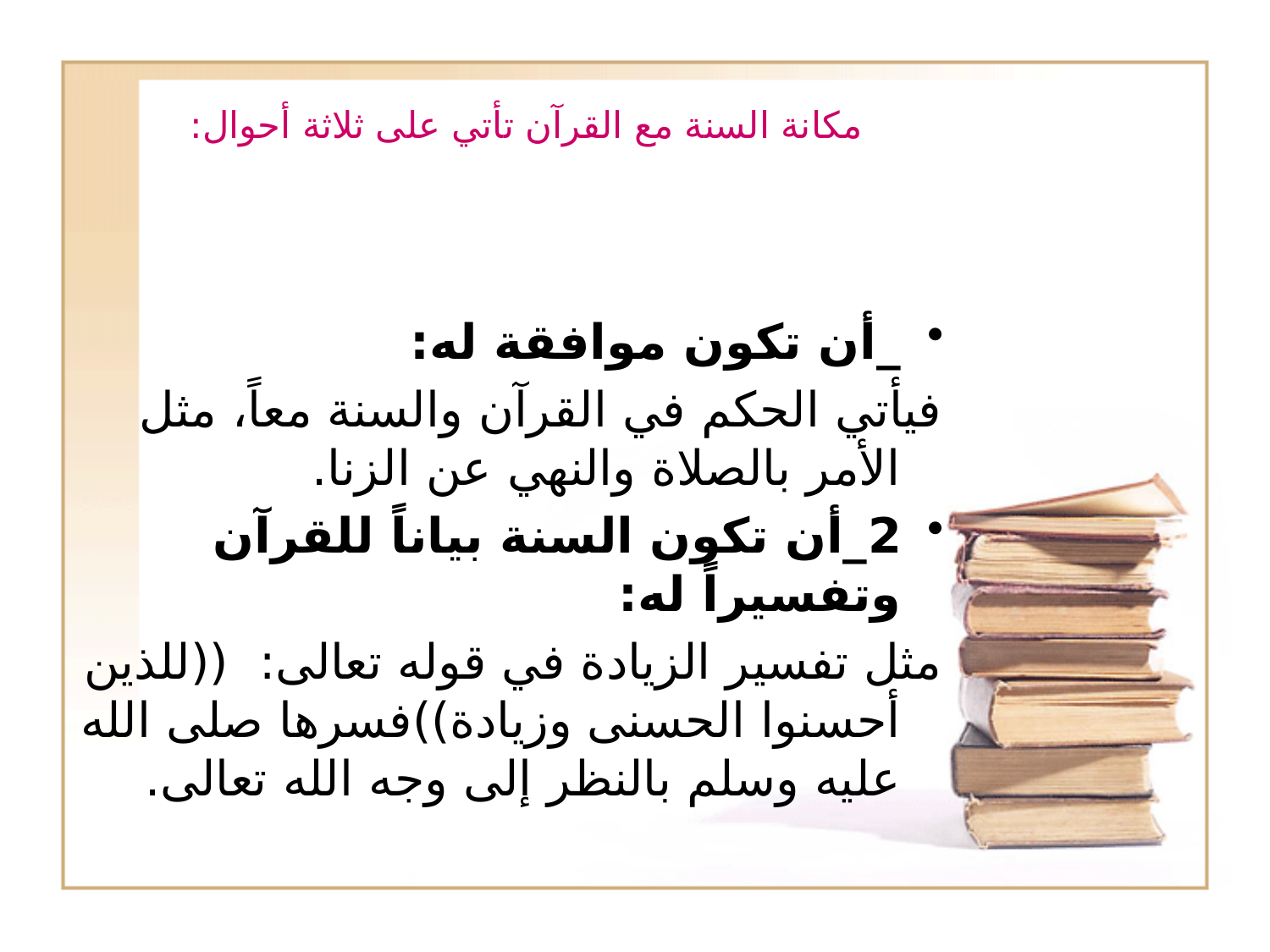

# مكانة السنة مع القرآن تأتي على ثلاثة أحوال:

_أن تكون موافقة له:
فيأتي الحكم في القرآن والسنة معاً، مثل الأمر بالصلاة والنهي عن الزنا.
2_أن تكون السنة بياناً للقرآن وتفسيراً له:
مثل تفسير الزيادة في قوله تعالى:  ((للذين أحسنوا الحسنى وزيادة))فسرها صلى الله عليه وسلم بالنظر إلى وجه الله تعالى.